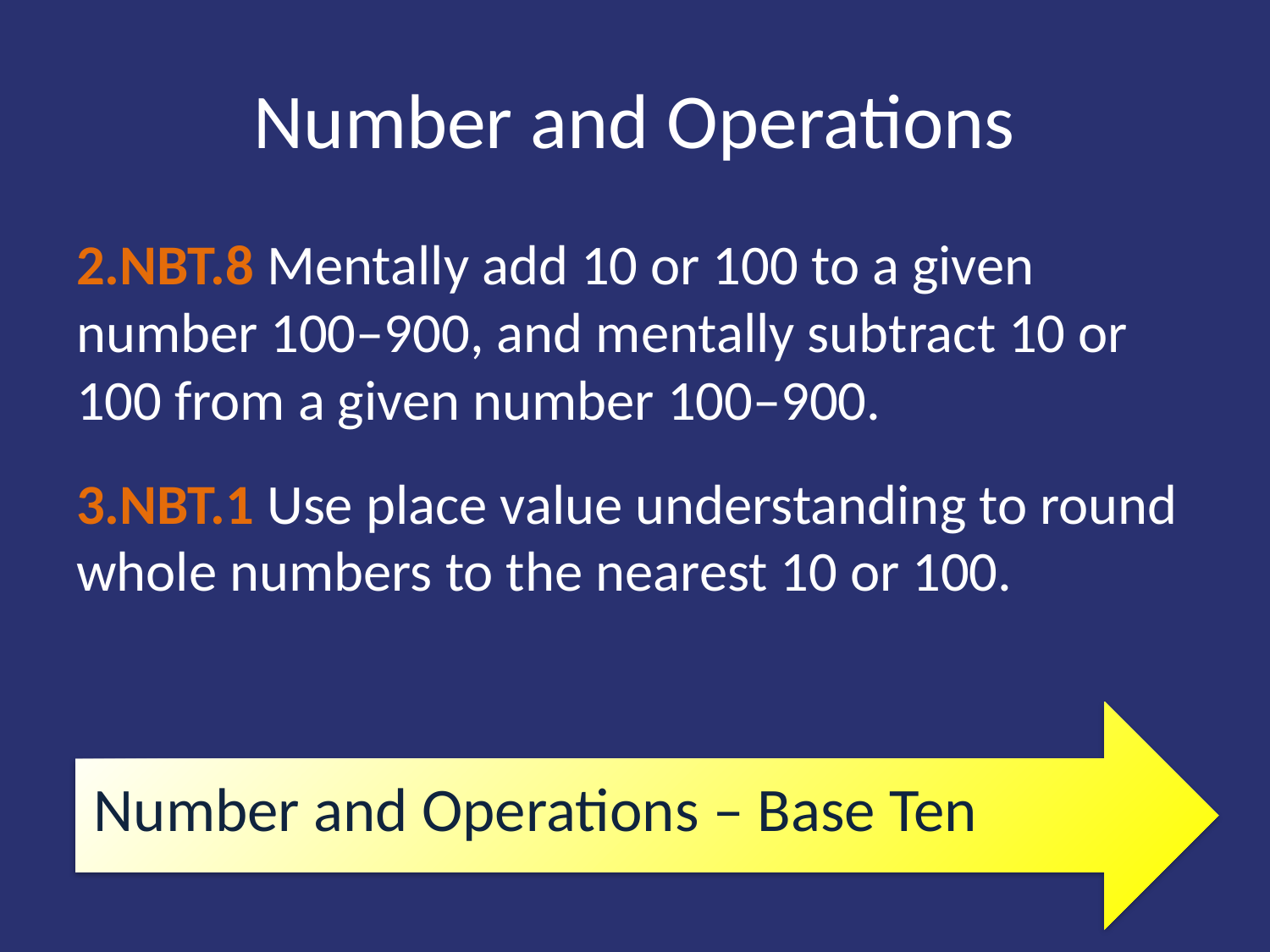

# Number and Operations
2.NBT.8 Mentally add 10 or 100 to a given number 100–900, and mentally subtract 10 or 100 from a given number 100–900.

3.NBT.1 Use place value understanding to round whole numbers to the nearest 10 or 100.

Number and Operations – Base Ten